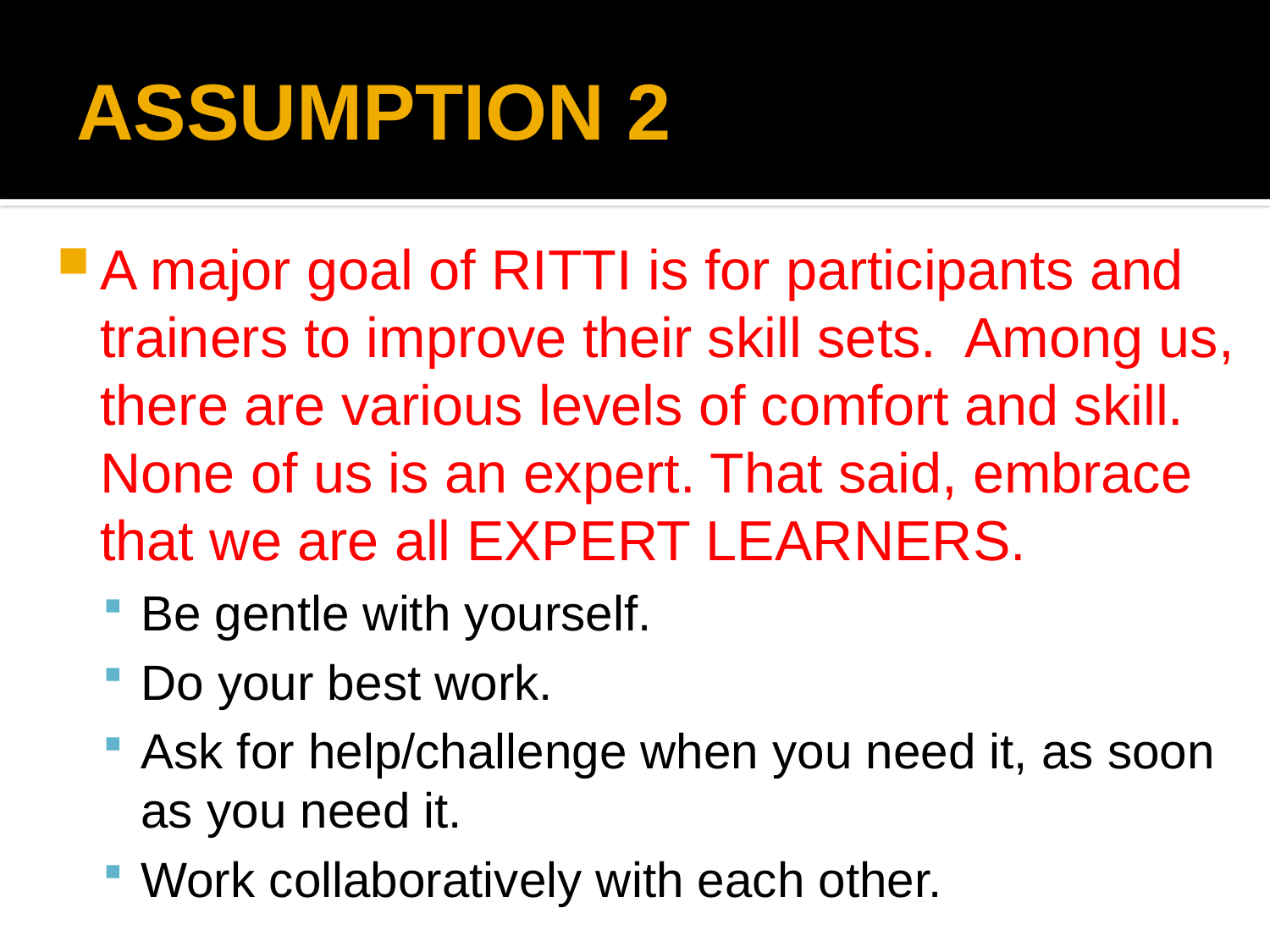

# ASSUMPTION 2

A major goal of RITTI is for participants and trainers to improve their skill sets.  Among us, there are various levels of comfort and skill.  None of us is an expert. That said, embrace that we are all EXPERT LEARNERS.
Be gentle with yourself.
Do your best work.
Ask for help/challenge when you need it, as soon as you need it.
Work collaboratively with each other.